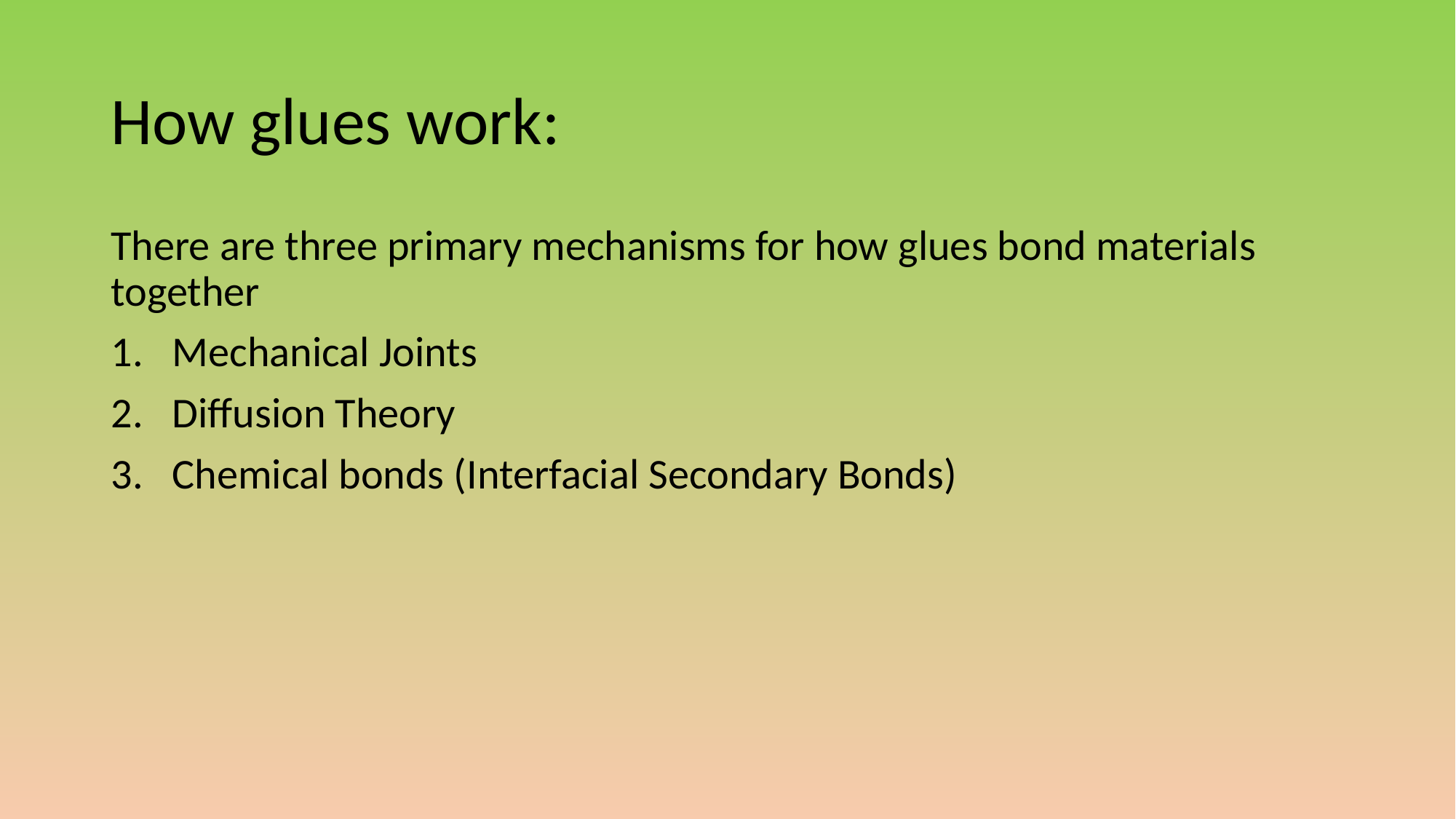

# How glues work:
There are three primary mechanisms for how glues bond materials together
Mechanical Joints
Diffusion Theory
Chemical bonds (Interfacial Secondary Bonds)